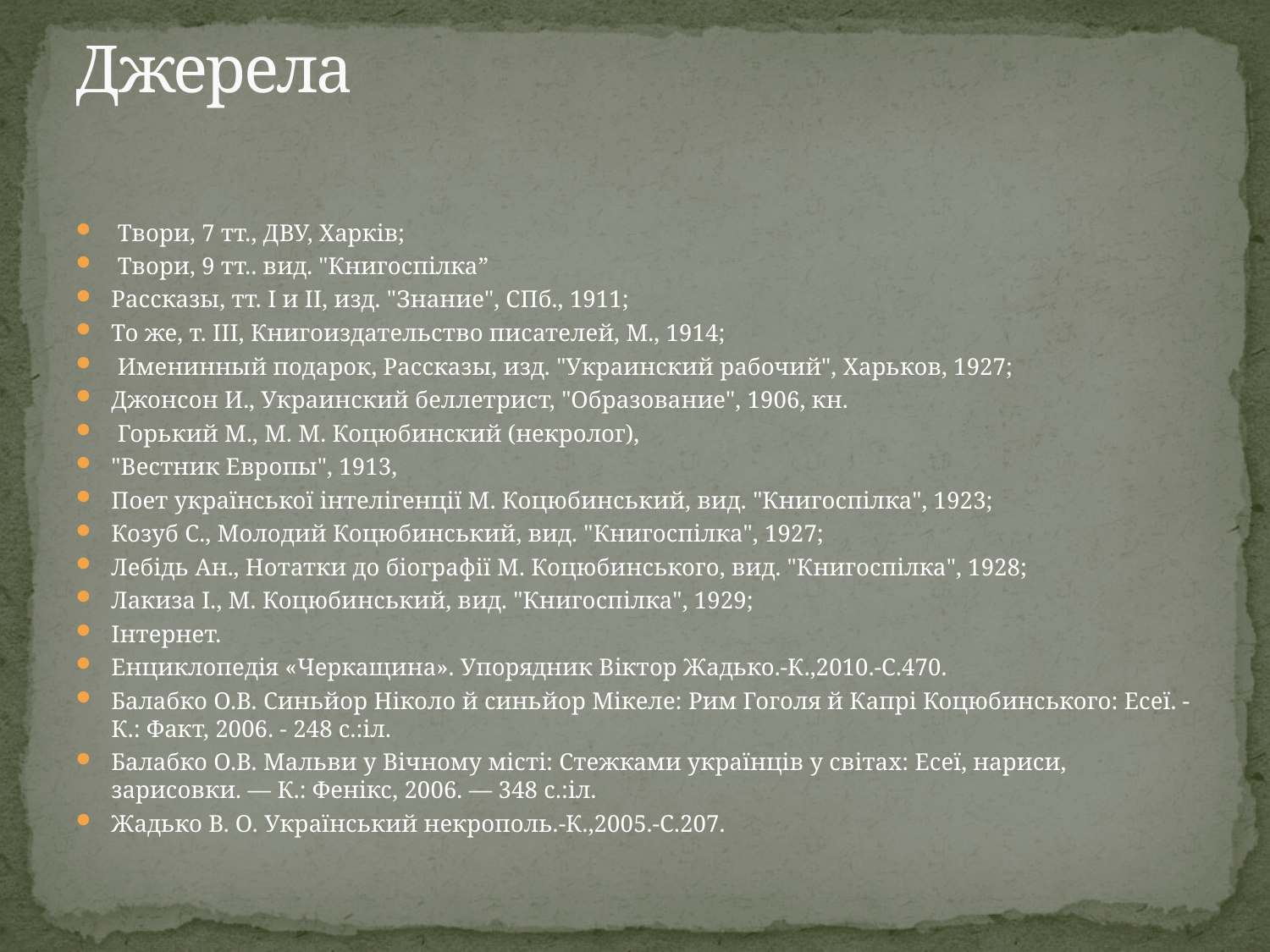

# Джерела
 Твори, 7 тт., ДВУ, Харків;
 Твори, 9 тт.. вид. "Книгоспілка”
Рассказы, тт. I и II, изд. "Знание", СПб., 1911;
То же, т. III, Книгоиздательство писателей, М., 1914;
 Именинный подарок, Рассказы, изд. "Украинский рабочий", Харьков, 1927;
Джонсон И., Украинский беллетрист, "Образование", 1906, кн.
 Горький М., М. М. Коцюбинский (некролог),
"Вестник Европы", 1913,
Поет української інтелігенції М. Коцюбинський, вид. "Книгоспілка", 1923;
Козуб С., Молодий Коцюбинський, вид. "Книгоспілка", 1927;
Лебідь Ан., Нотатки до біографії М. Коцюбинського, вид. "Книгоспілка", 1928;
Лакиза І., М. Коцюбинський, вид. "Книгоспілка", 1929;
Інтернет.
Енциклопедія «Черкащина». Упорядник Віктор Жадько.-К.,2010.-С.470.
Балабко О.В. Синьйор Ніколо й синьйор Мікеле: Рим Гоголя й Капрі Коцюбинського: Есеї. - К.: Факт, 2006. - 248 с.:іл.
Балабко О.В. Мальви у Вічному місті: Стежками українців у світах: Есеї, нариси, зарисовки. — К.: Фенікс, 2006. — 348 с.:іл.
Жадько В. О. Український некрополь.-К.,2005.-С.207.